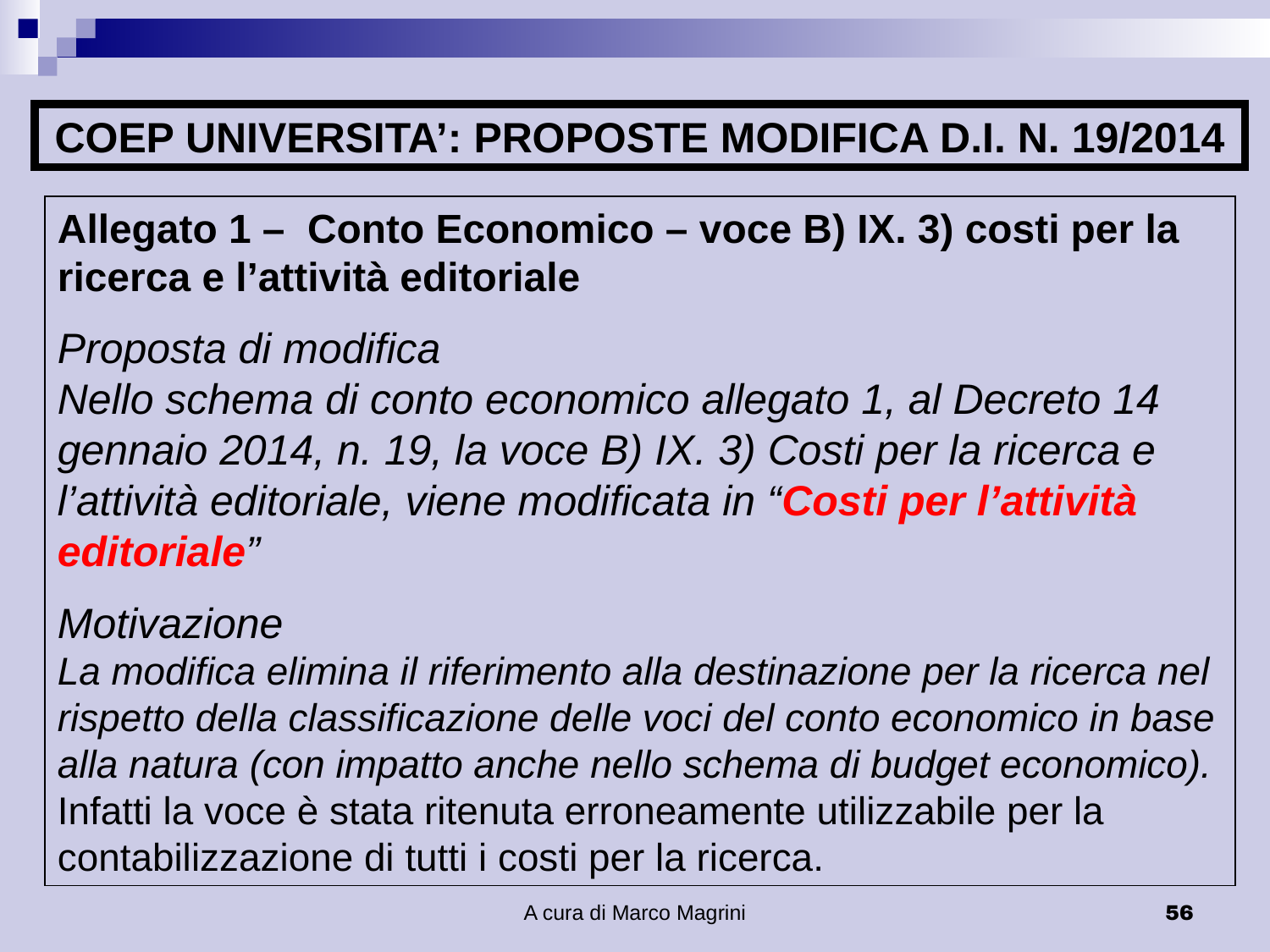

COEP UNIVERSITA’: PROPOSTE MODIFICA D.I. N. 19/2014
Allegato 1 –  Conto Economico – voce B) IX. 3) costi per la ricerca e l’attività editoriale

Proposta di modifica
Nello schema di conto economico allegato 1, al Decreto 14 gennaio 2014, n. 19, la voce B) IX. 3) Costi per la ricerca e l’attività editoriale, viene modificata in “Costi per l’attività editoriale”

Motivazione
La modifica elimina il riferimento alla destinazione per la ricerca nel rispetto della classificazione delle voci del conto economico in base alla natura (con impatto anche nello schema di budget economico). Infatti la voce è stata ritenuta erroneamente utilizzabile per la contabilizzazione di tutti i costi per la ricerca.
A cura di Marco Magrini
56